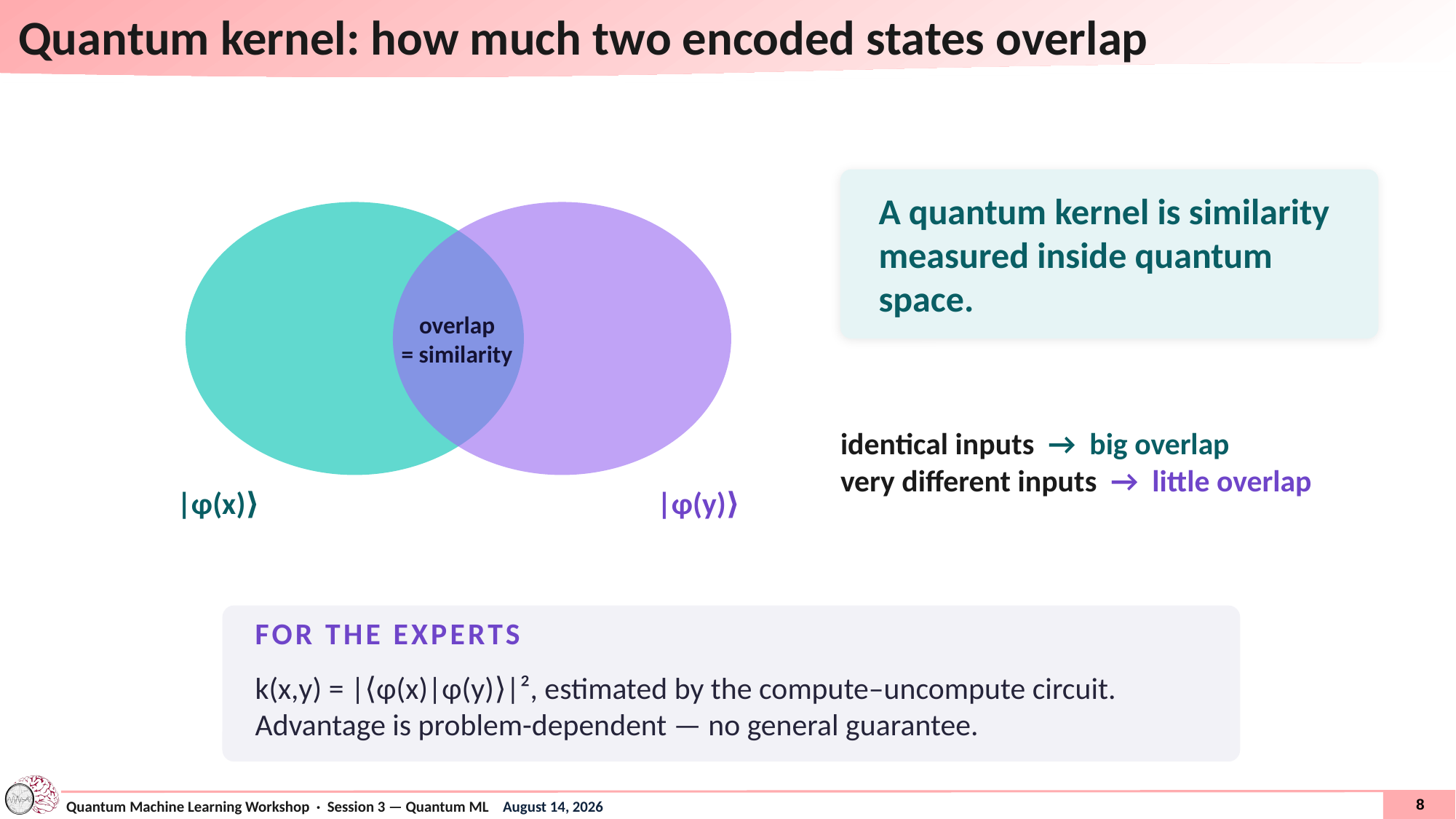

# Quantum kernel: how much two encoded states overlap

A quantum kernel is similarity measured inside quantum space.

overlap
= similarity
identical inputs  →  big overlap
very different inputs  →  little overlap
|φ(x)⟩
|φ(y)⟩

FOR THE EXPERTS
k(x,y) = |⟨φ(x)|φ(y)⟩|², estimated by the compute–uncompute circuit. Advantage is problem-dependent — no general guarantee.